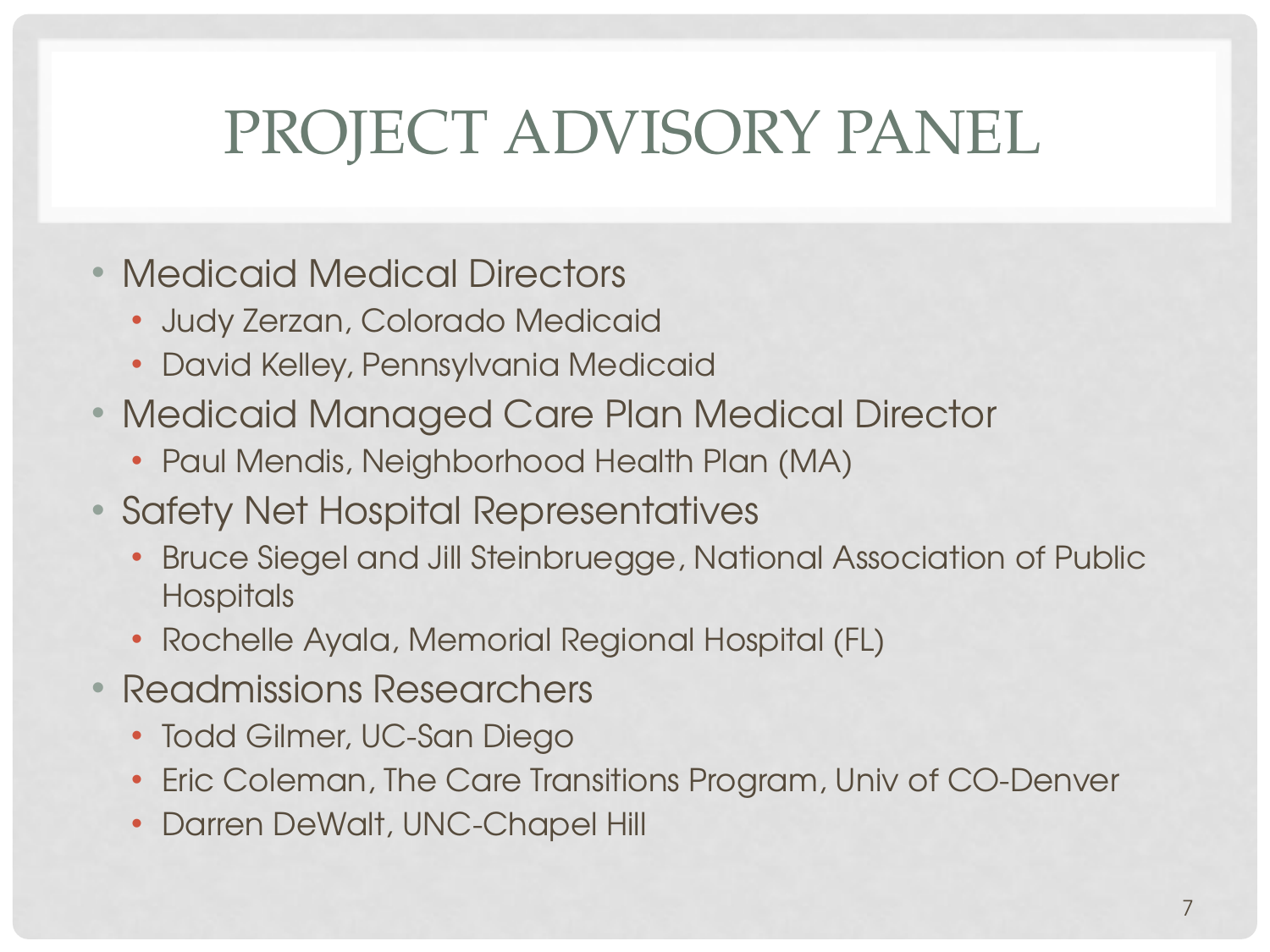

# Project advisory panel
Medicaid Medical Directors
Judy Zerzan, Colorado Medicaid
David Kelley, Pennsylvania Medicaid
Medicaid Managed Care Plan Medical Director
Paul Mendis, Neighborhood Health Plan (MA)
Safety Net Hospital Representatives
Bruce Siegel and Jill Steinbruegge, National Association of Public Hospitals
Rochelle Ayala, Memorial Regional Hospital (FL)
Readmissions Researchers
Todd Gilmer, UC-San Diego
Eric Coleman, The Care Transitions Program, Univ of CO-Denver
Darren DeWalt, UNC-Chapel Hill

7